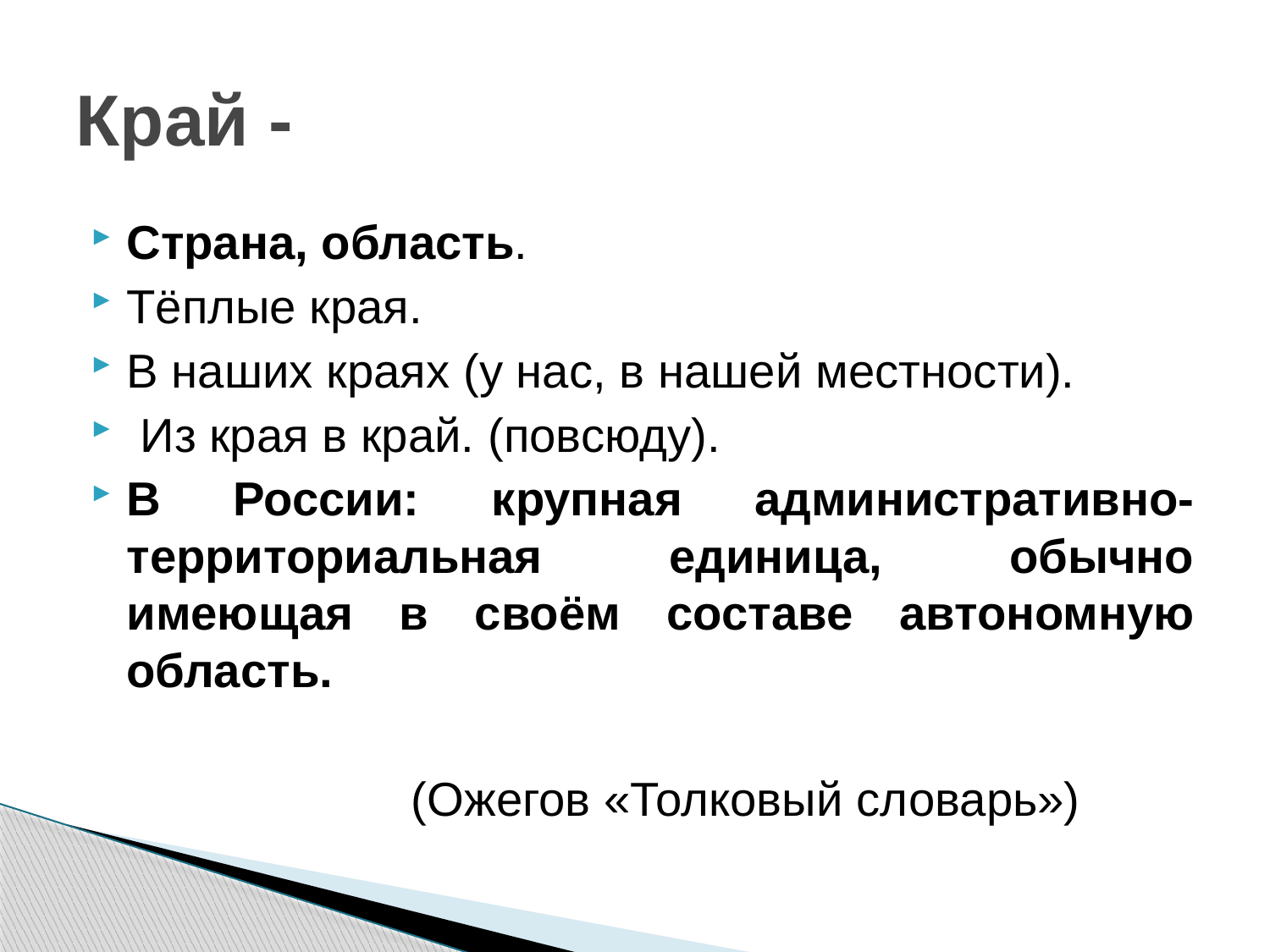

# Край -
Страна, область.
Тёплые края.
В наших краях (у нас, в нашей местности).
 Из края в край. (повсюду).
В России: крупная административно-территориальная единица, обычно имеющая в своём составе автономную область.

                        (Ожегов «Толковый словарь»)